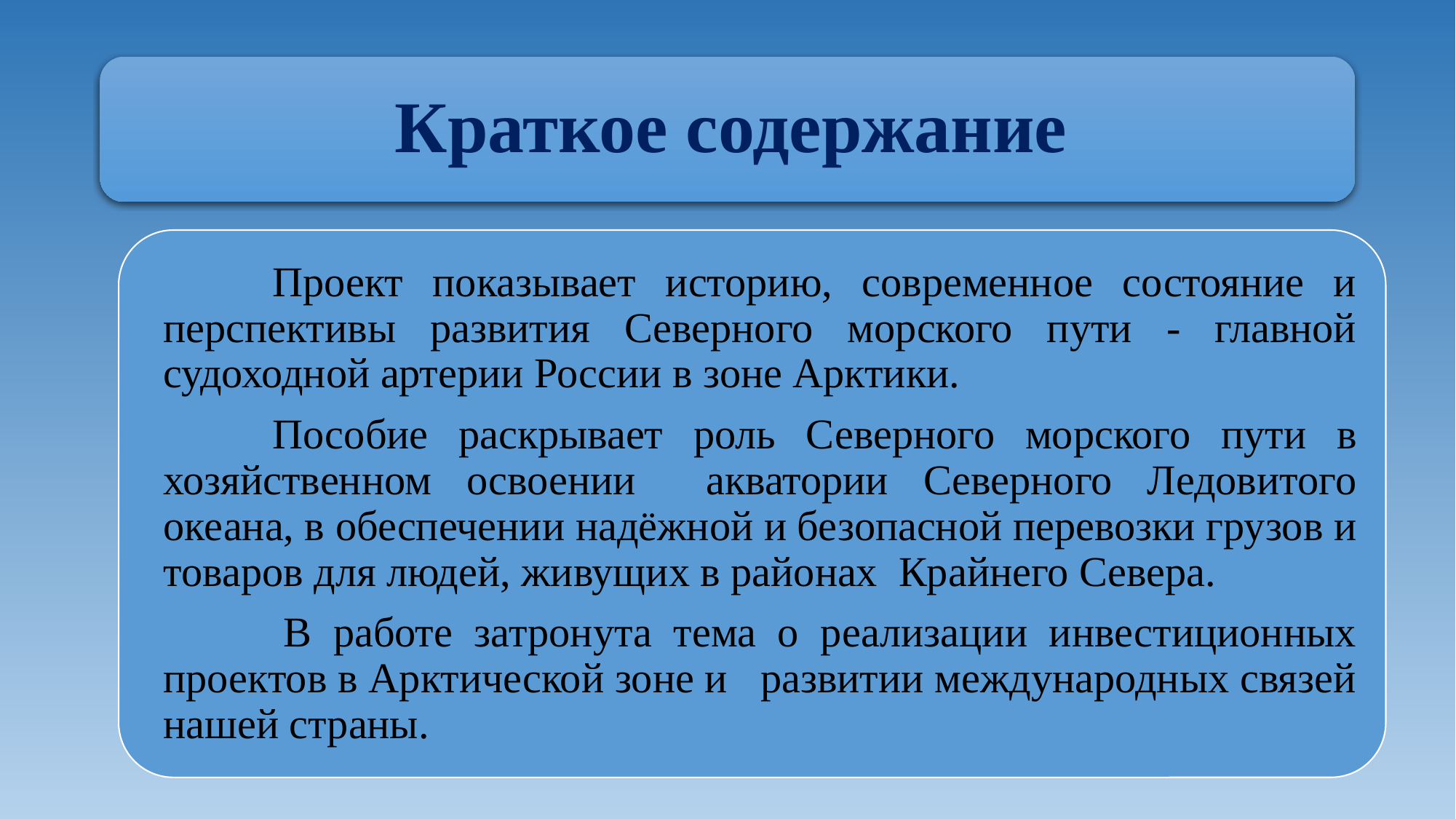

Краткое содержание
	Проект показывает историю, современное состояние и перспективы развития Северного морского пути - главной судоходной артерии России в зоне Арктики.
	Пособие раскрывает роль Северного морского пути в хозяйственном освоении  акватории Северного Ледовитого океана, в обеспечении надёжной и безопасной перевозки грузов и товаров для людей, живущих в районах  Крайнего Севера.
 	В работе затронута тема о реализации инвестиционных проектов в Арктической зоне и   развитии международных связей нашей страны.